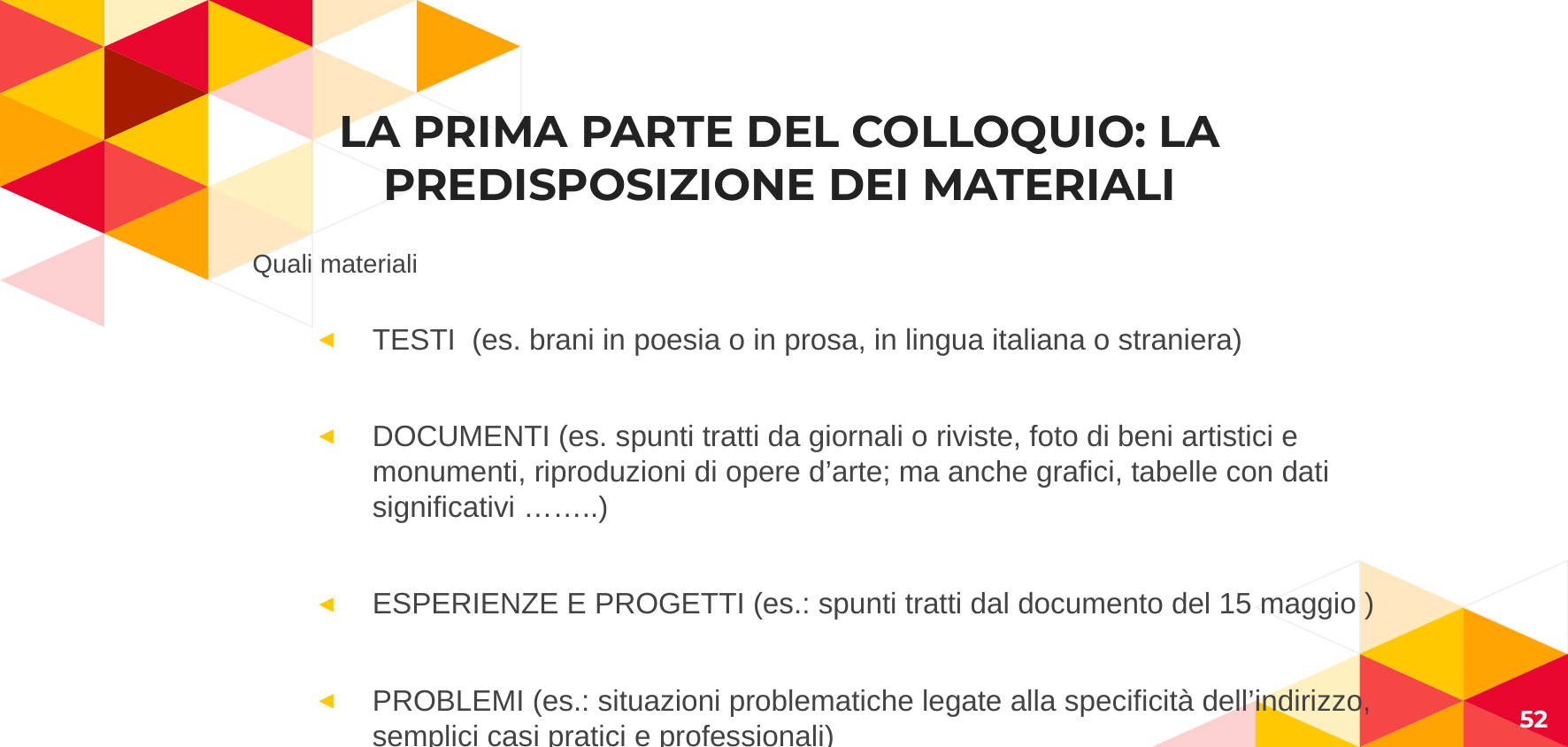

# LA PRIMA PARTE DEL COLLOQUIO: LA PREDISPOSIZIONE DEI MATERIALI
Quali materiali

TESTI  (es. brani in poesia o in prosa, in lingua italiana o straniera)

DOCUMENTI (es. spunti tratti da giornali o riviste, foto di beni artistici e monumenti, riproduzioni di opere d’arte; ma anche grafici, tabelle con dati significativi ……..)

ESPERIENZE E PROGETTI (es.: spunti tratti dal documento del 15 maggio )

PROBLEMI (es.: situazioni problematiche legate alla specificità dell’indirizzo, semplici casi pratici e professionali)
52